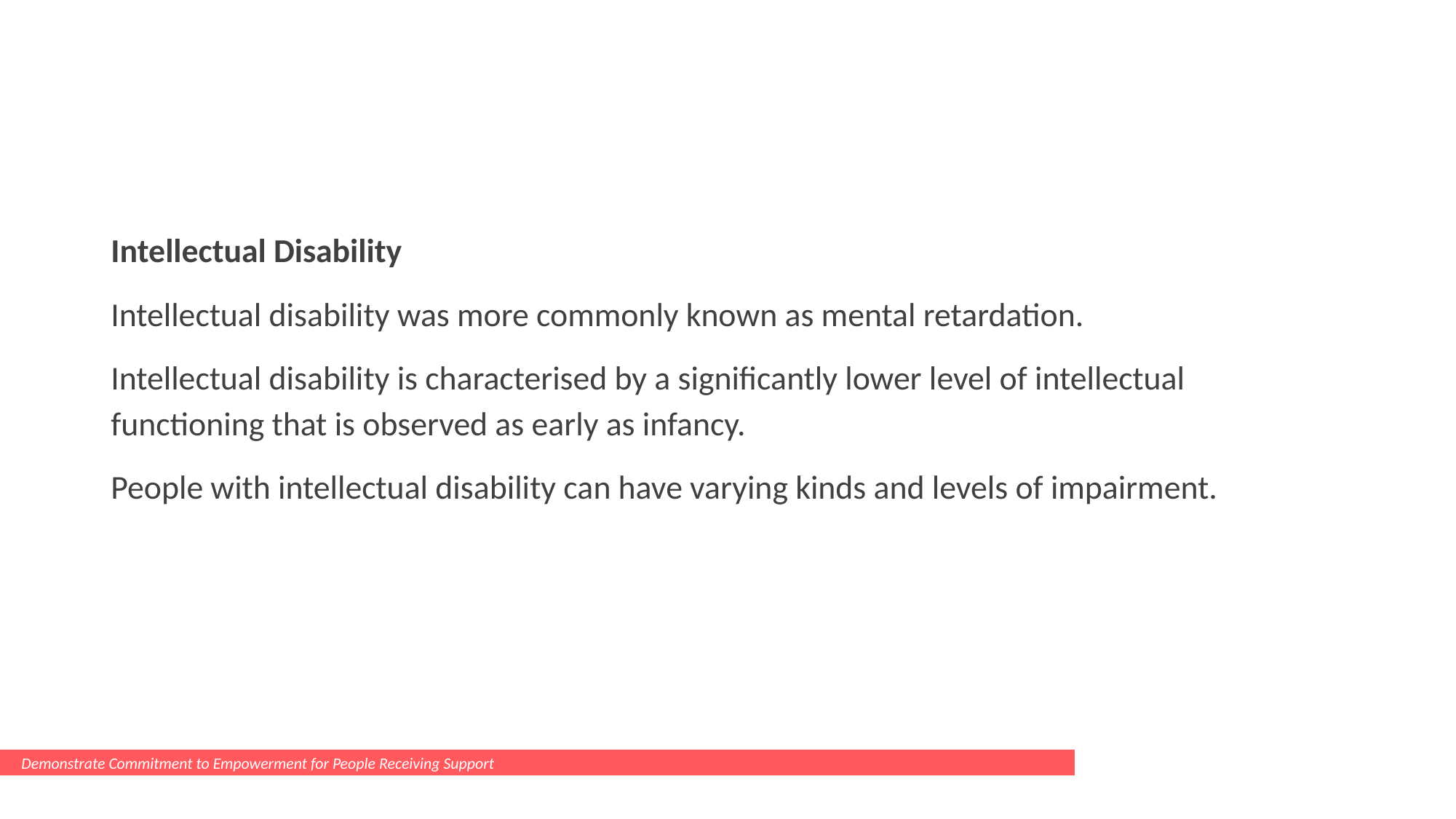

#
Intellectual Disability
Intellectual disability was more commonly known as mental retardation.
Intellectual disability is characterised by a significantly lower level of intellectual functioning that is observed as early as infancy.
People with intellectual disability can have varying kinds and levels of impairment.
Demonstrate Commitment to Empowerment for People Receiving Support